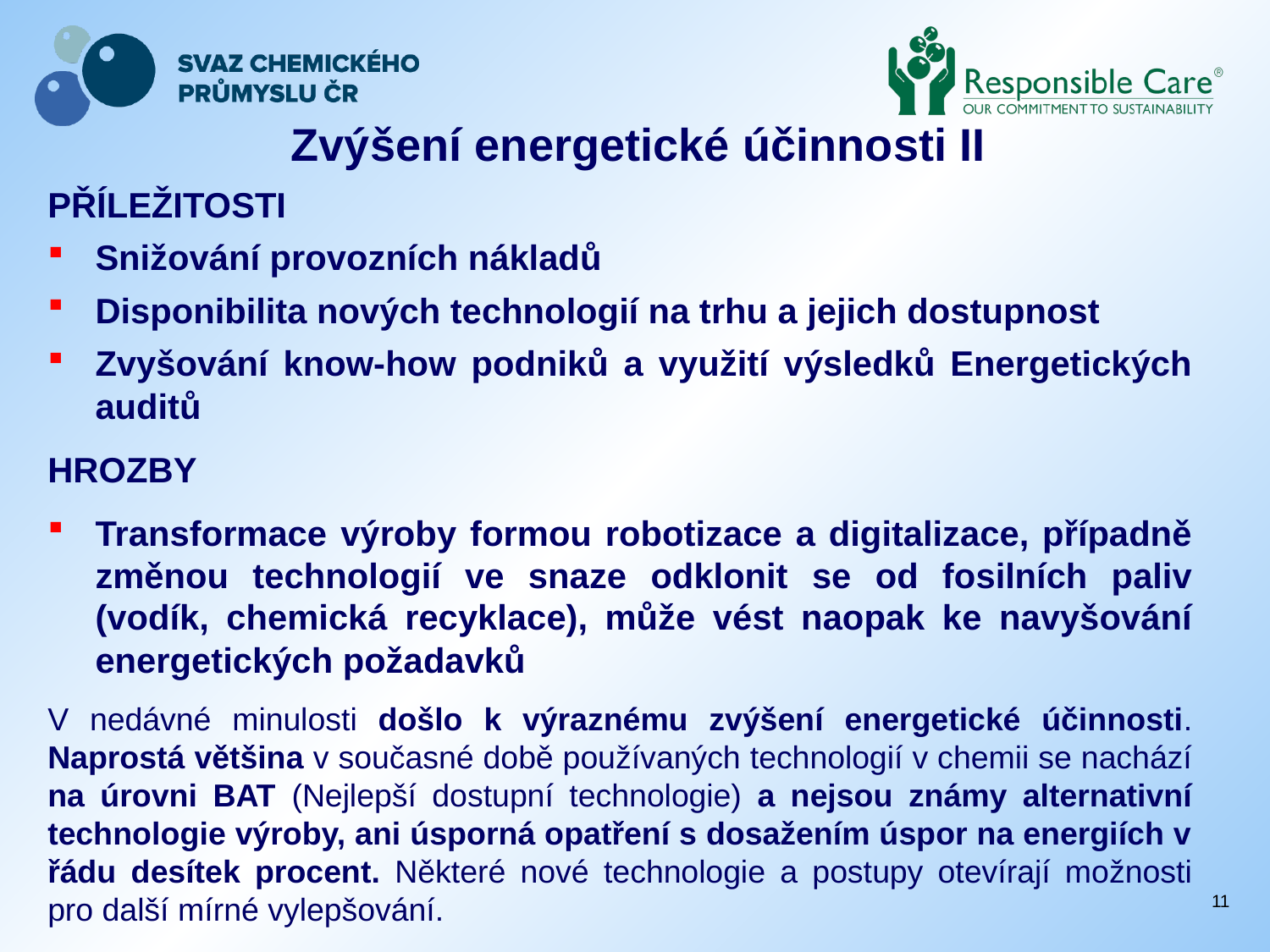

# Zvýšení energetické účinnosti II
PŘÍLEŽITOSTI
Snižování provozních nákladů
Disponibilita nových technologií na trhu a jejich dostupnost
Zvyšování know-how podniků a využití výsledků Energetických auditů
HROZBY
Transformace výroby formou robotizace a digitalizace, případně změnou technologií ve snaze odklonit se od fosilních paliv (vodík, chemická recyklace), může vést naopak ke navyšování energetických požadavků
V nedávné minulosti došlo k výraznému zvýšení energetické účinnosti. Naprostá většina v současné době používaných technologií v chemii se nachází na úrovni BAT (Nejlepší dostupní technologie) a nejsou známy alternativní technologie výroby, ani úsporná opatření s dosažením úspor na energiích v řádu desítek procent. Některé nové technologie a postupy otevírají možnosti pro další mírné vylepšování.

11